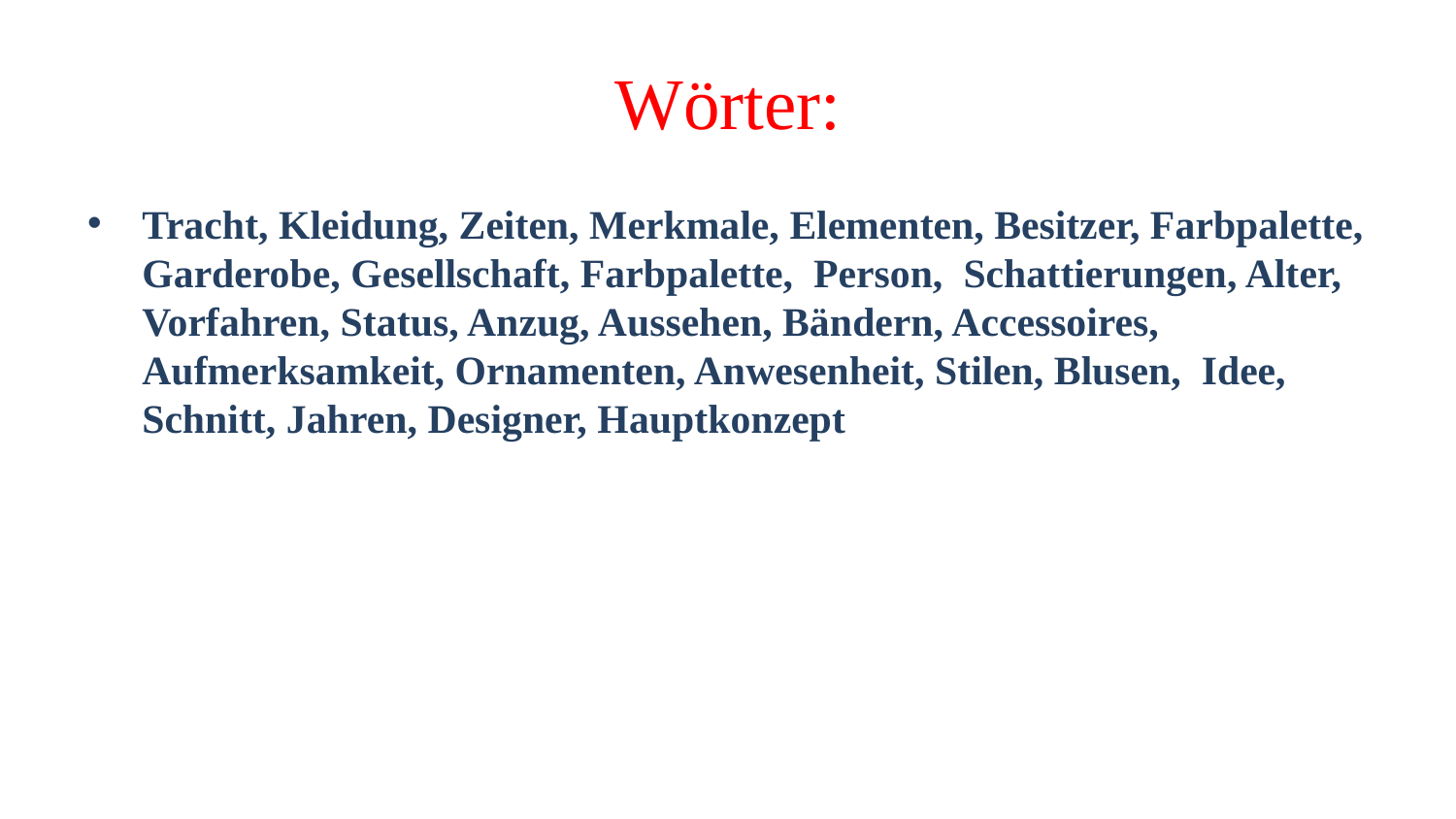

# Wörter:
Tracht, Kleidung, Zeiten, Merkmale, Elementen, Besitzer, Farbpalette, Garderobe, Gesellschaft, Farbpalette,  Person,  Schattierungen, Alter, Vorfahren, Status, Anzug, Aussehen, Bändern, Accessoires, Aufmerksamkeit, Ornamenten, Anwesenheit, Stilen, Blusen,  Idee, Schnitt, Jahren, Designer, Hauptkonzept